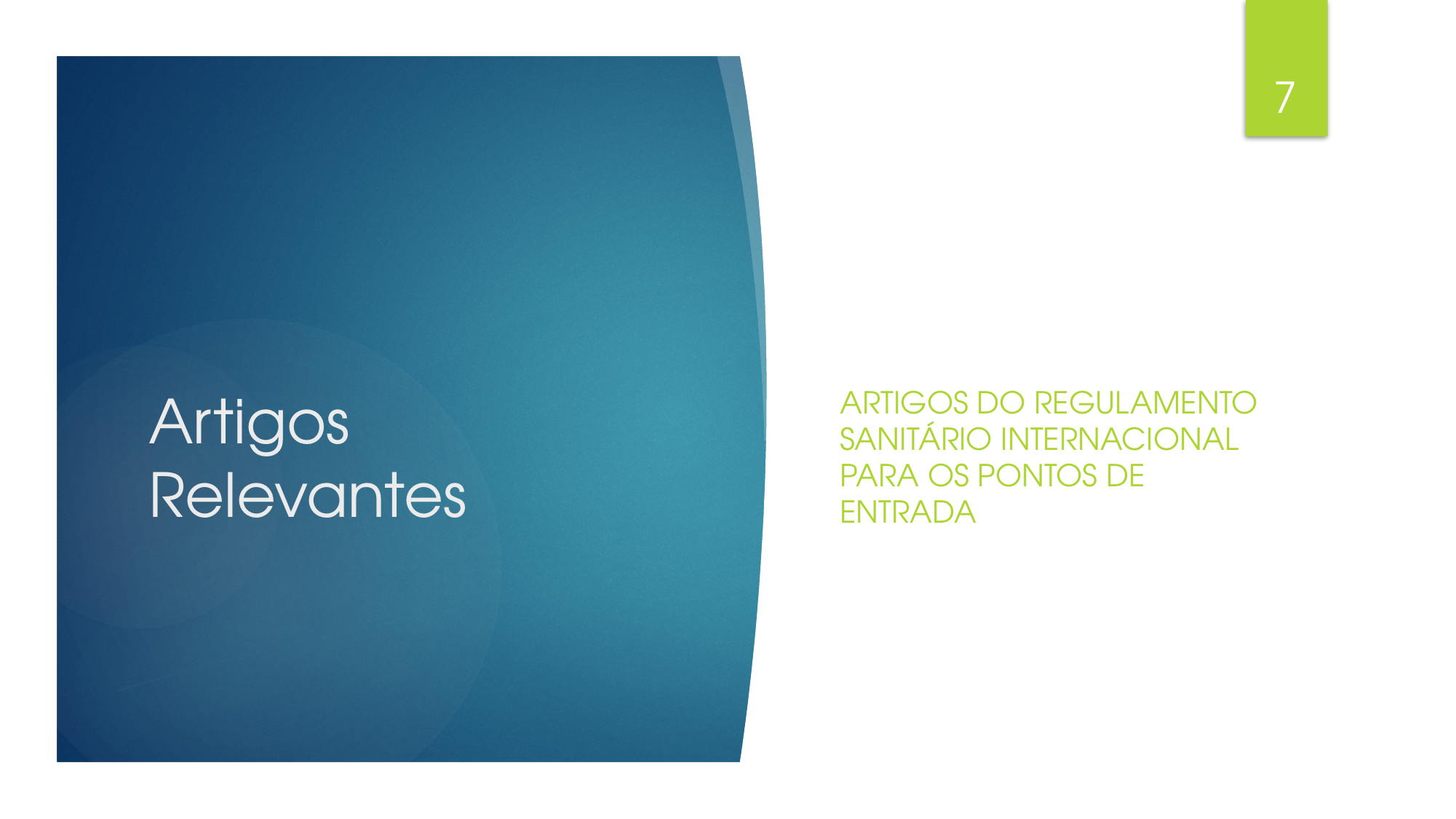

7
# Artigos Relevantes
Artigos do Regulamento Sanitário Internacional para os pontos de entrada